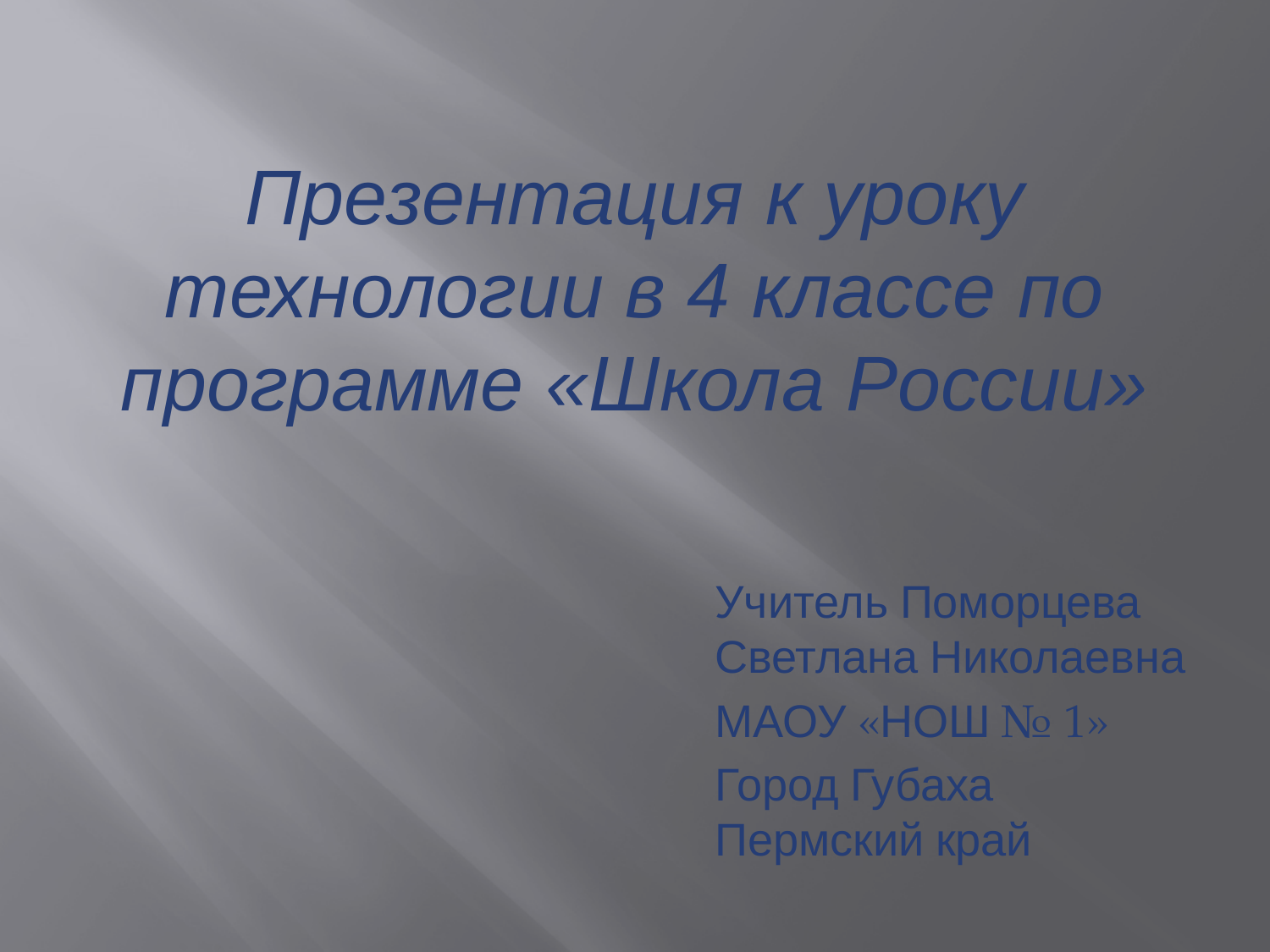

# Презентация к уроку технологии в 4 классе по программе «Школа России»
Учитель Поморцева Светлана Николаевна
МАОУ «НОШ № 1»
Город Губаха Пермский край